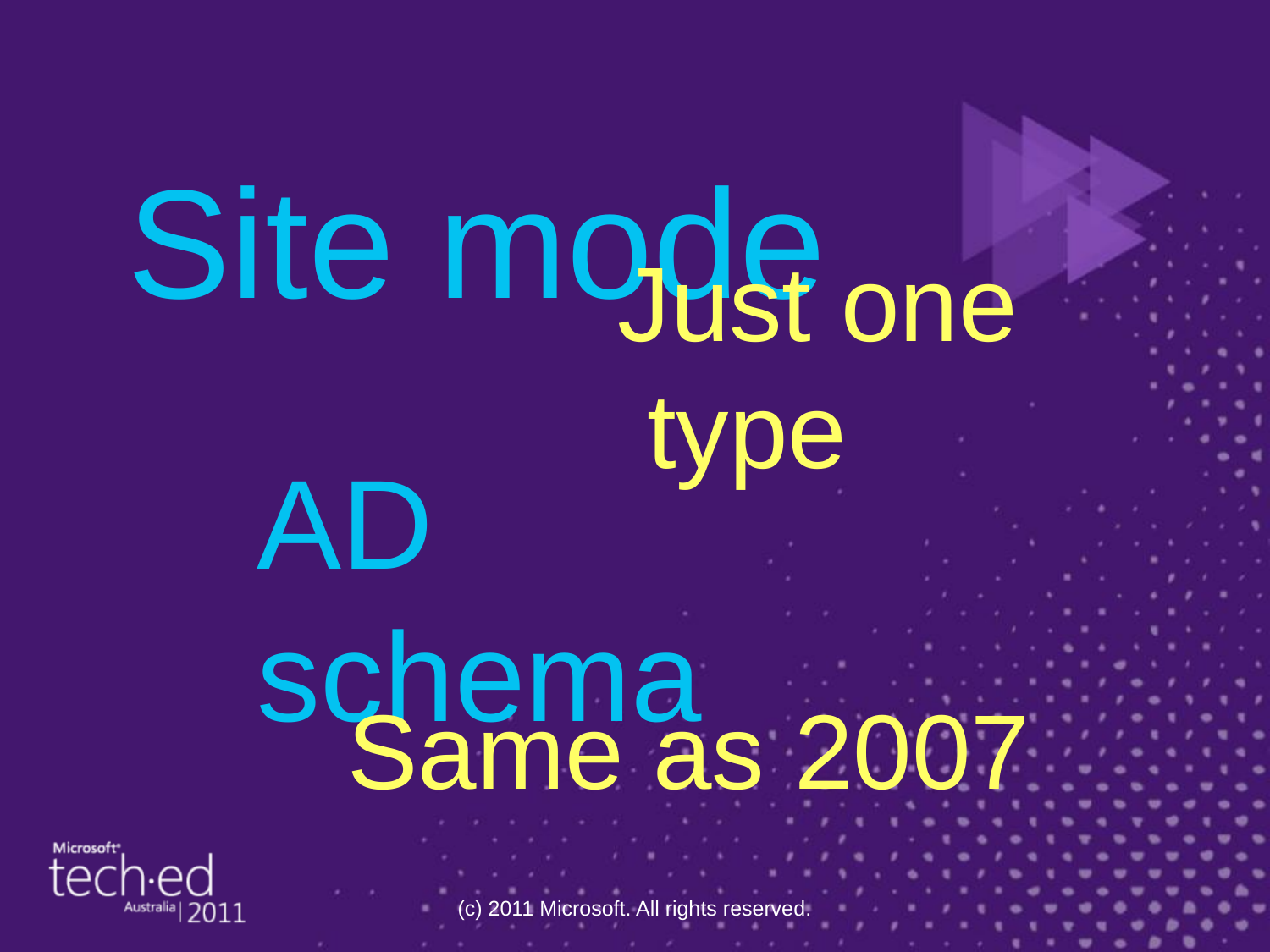

# Site mode

Just one
 type
AD schema

Same as 2007
(c) 2011 Microsoft. All rights reserved.